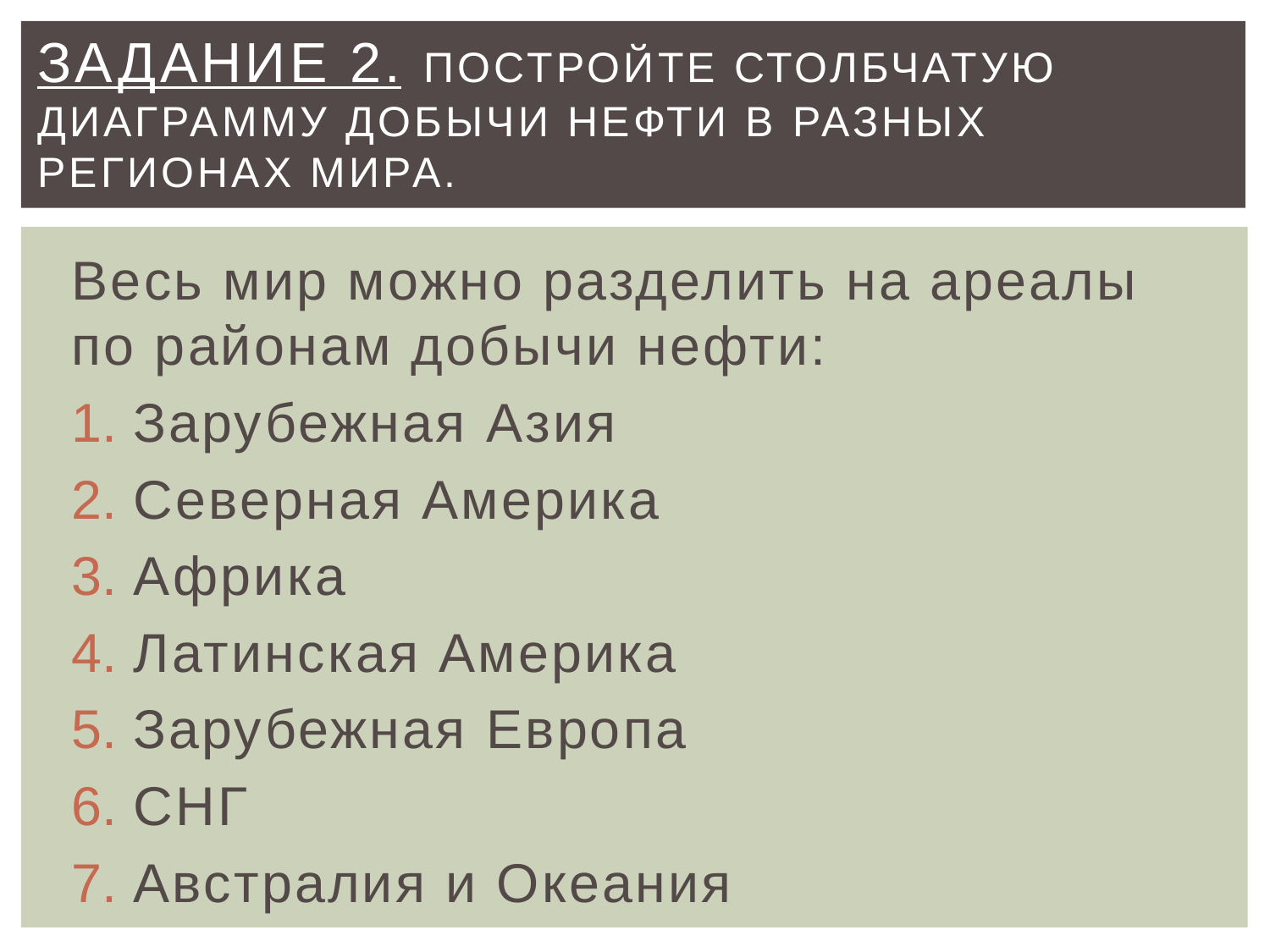

# Задание 2. постройте столбчатую диаграмму добычи нефти в разных регионах мира.
Весь мир можно разделить на ареалы по районам добычи нефти:
Зарубежная Азия
Северная Америка
Африка
Латинская Америка
Зарубежная Европа
СНГ
Австралия и Океания